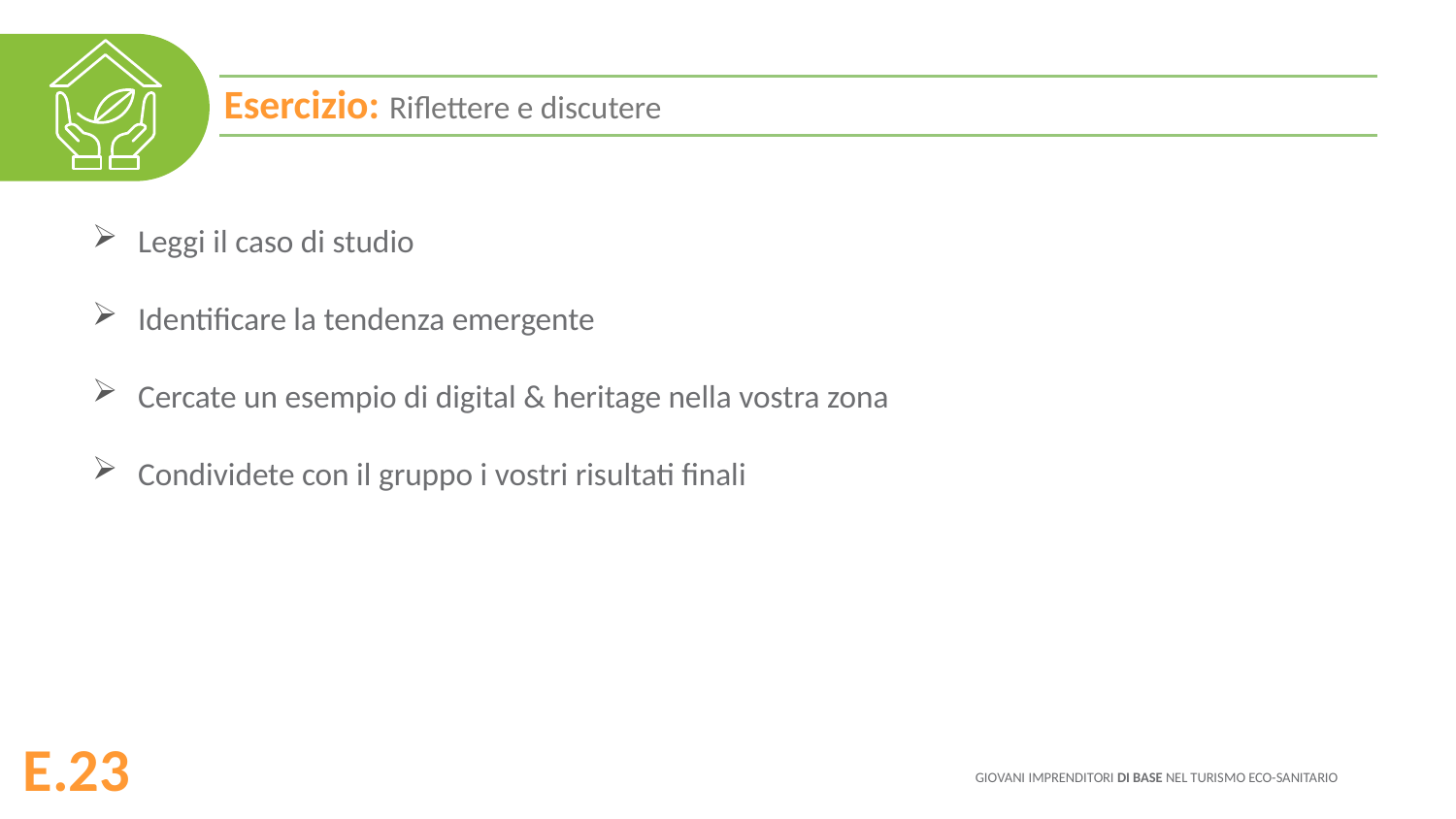

Esercizio: Riflettere e discutere

Leggi il caso di studio

Identificare la tendenza emergente

Cercate un esempio di digital & heritage nella vostra zona

Condividete con il gruppo i vostri risultati finali
E.23